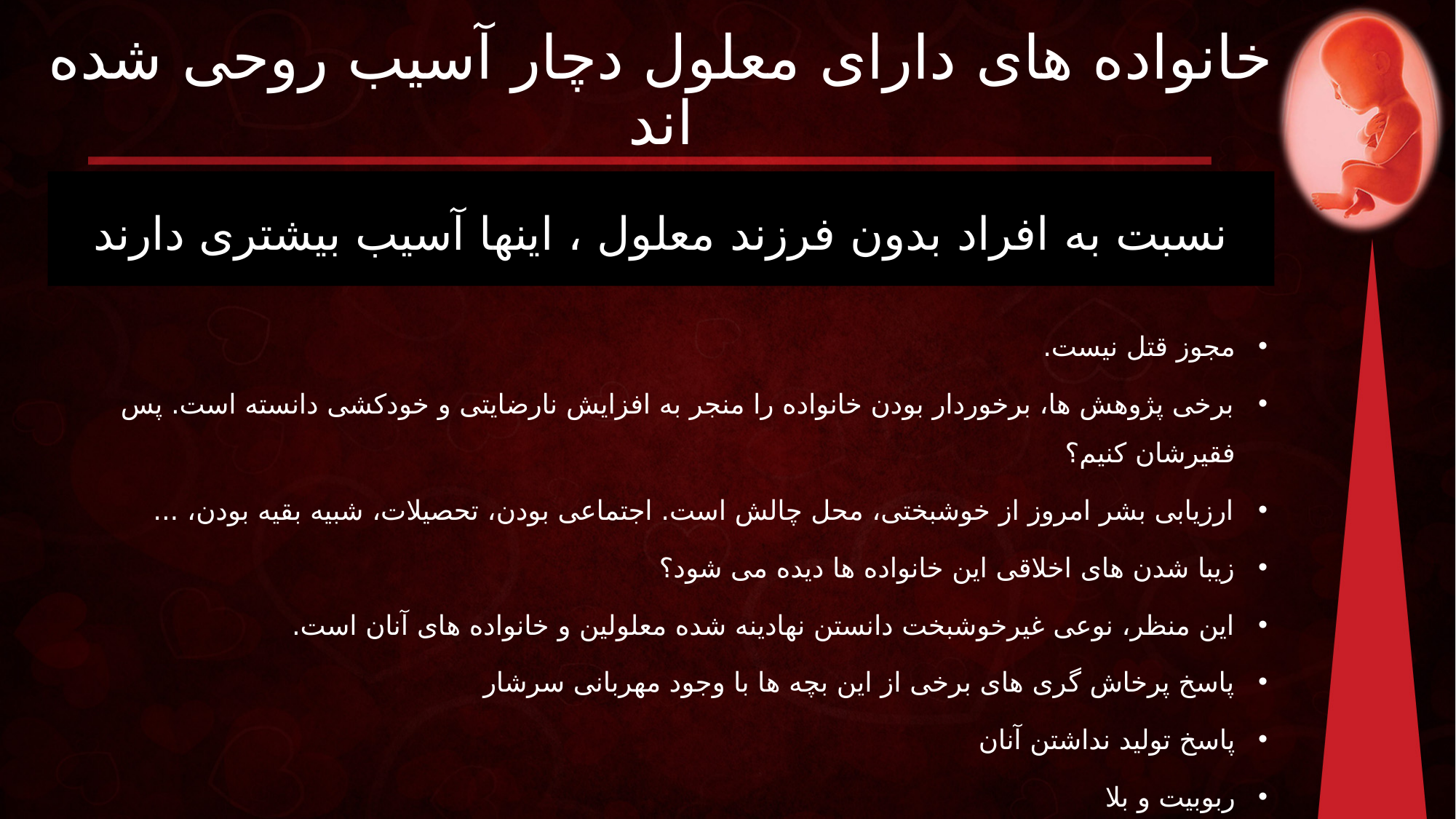

# خانواده های دارای معلول دچار آسیب روحی شده اند
نسبت به افراد بدون فرزند معلول ، اینها آسیب بیشتری دارند
مجوز قتل نیست.
برخی پژوهش ها، برخوردار بودن خانواده را منجر به افزایش نارضایتی و خودکشی دانسته است. پس فقیرشان کنیم؟
ارزیابی بشر امروز از خوشبختی، محل چالش است. اجتماعی بودن، تحصیلات، شبیه بقیه بودن، ...
زیبا شدن های اخلاقی این خانواده ها دیده می شود؟
این منظر، نوعی غیرخوشبخت دانستن نهادینه شده معلولین و خانواده های آنان است.
پاسخ پرخاش گری های برخی از این بچه ها با وجود مهربانی سرشار
پاسخ تولید نداشتن آنان
ربوبیت و بلا